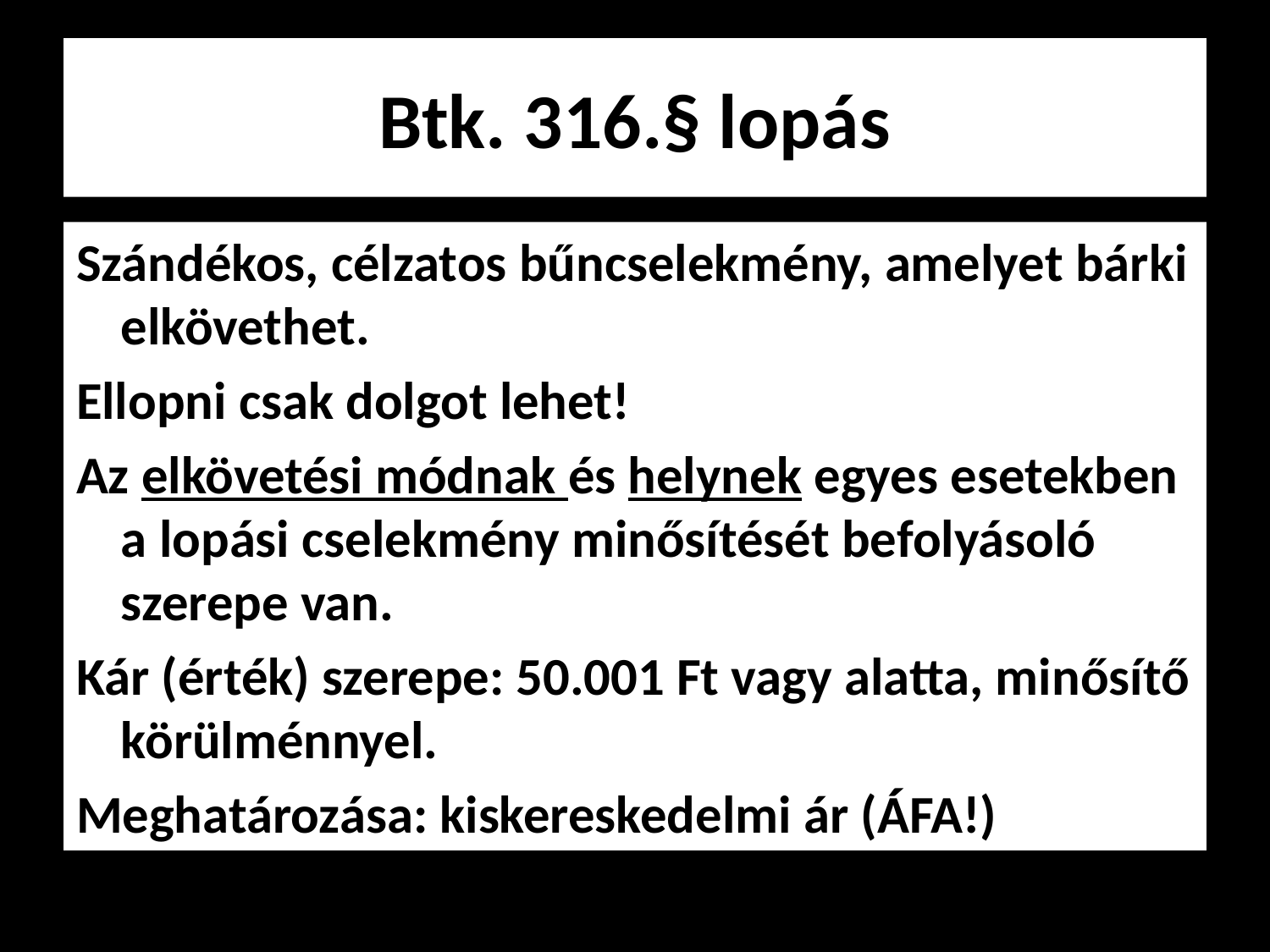

# Btk. 316.§ lopás
Szándékos, célzatos bűncselekmény, amelyet bárki elkövethet.
Ellopni csak dolgot lehet!
Az elkövetési módnak és helynek egyes esetekben a lopási cselekmény minősítését befolyásoló szerepe van.
Kár (érték) szerepe: 50.001 Ft vagy alatta, minősítő körülménnyel.
Meghatározása: kiskereskedelmi ár (ÁFA!)